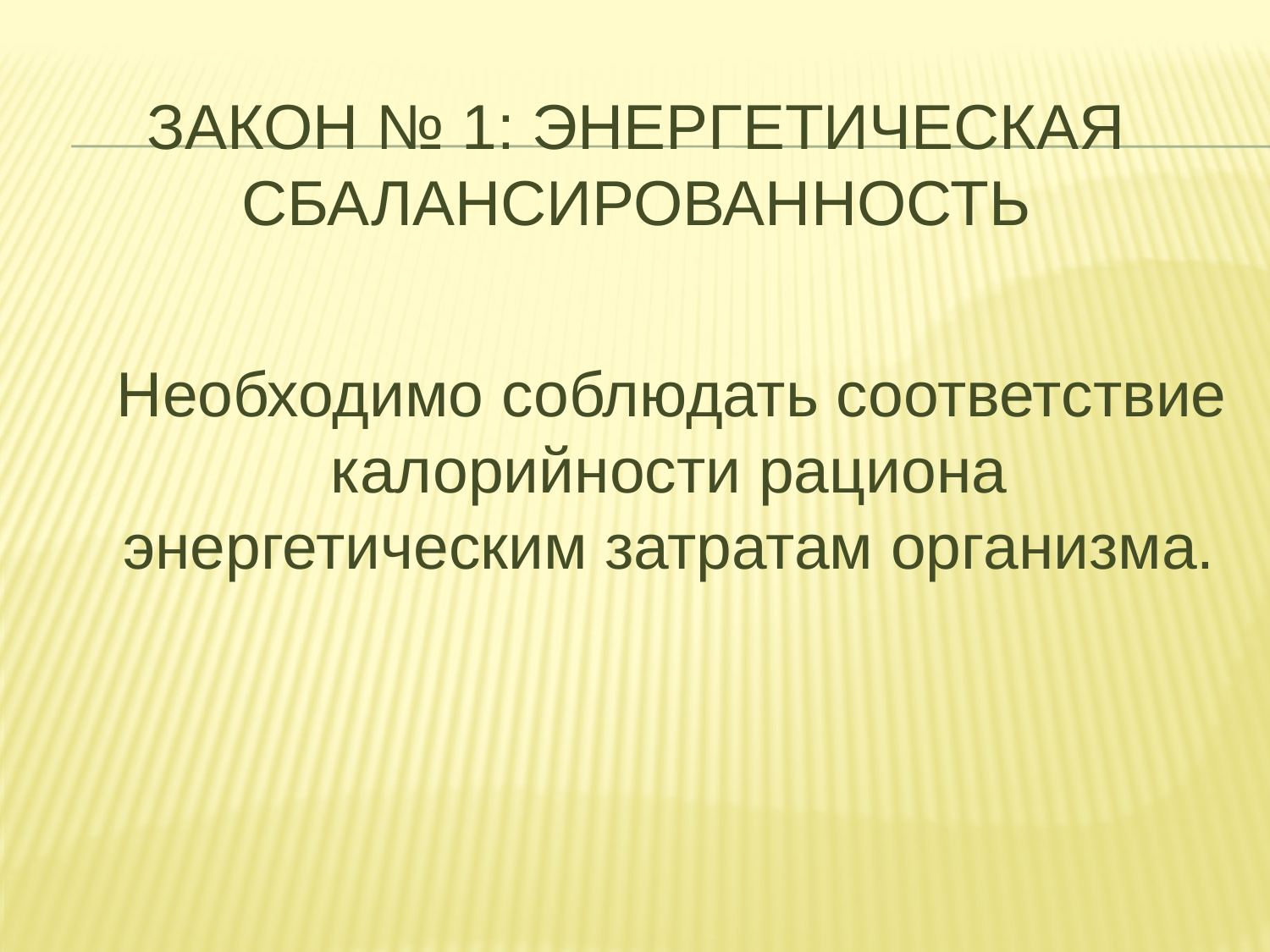

# Закон № 1: энергетическая сбалансированность
   Необходимо соблюдать соответствие калорийности рациона энергетическим затратам организма.